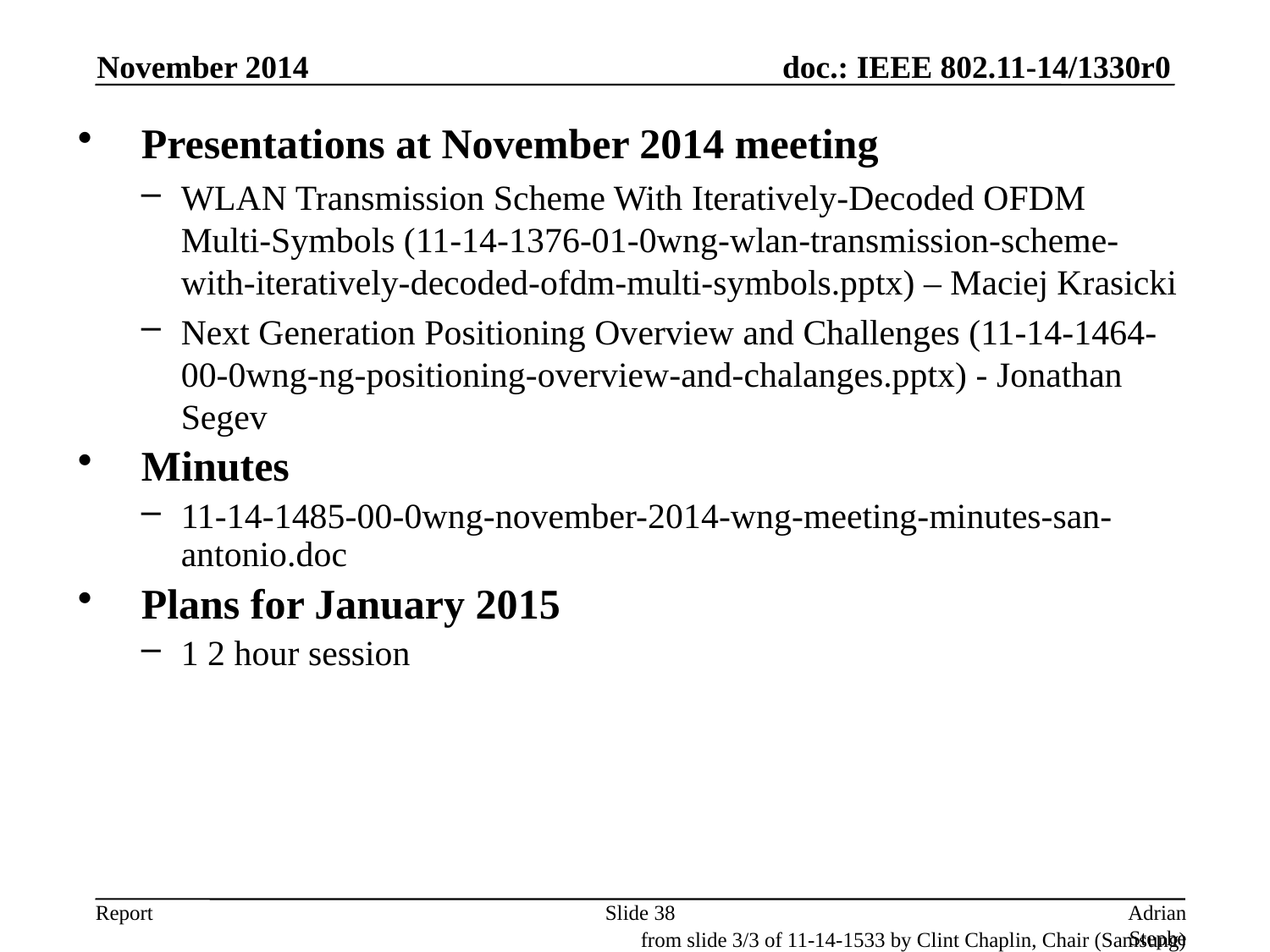

November 2014
Presentations at November 2014 meeting
WLAN Transmission Scheme With Iteratively-Decoded OFDM Multi-Symbols (11-14-1376-01-0wng-wlan-transmission-scheme-with-iteratively-decoded-ofdm-multi-symbols.pptx) – Maciej Krasicki
Next Generation Positioning Overview and Challenges (11-14-1464-00-0wng-ng-positioning-overview-and-chalanges.pptx) - Jonathan Segev
Minutes
11-14-1485-00-0wng-november-2014-wng-meeting-minutes-san-antonio.doc
Plans for January 2015
1 2 hour session
Slide 38
Adrian Stephens, Intel Corporation
from slide 3/3 of 11-14-1533 by Clint Chaplin, Chair (Samsung)